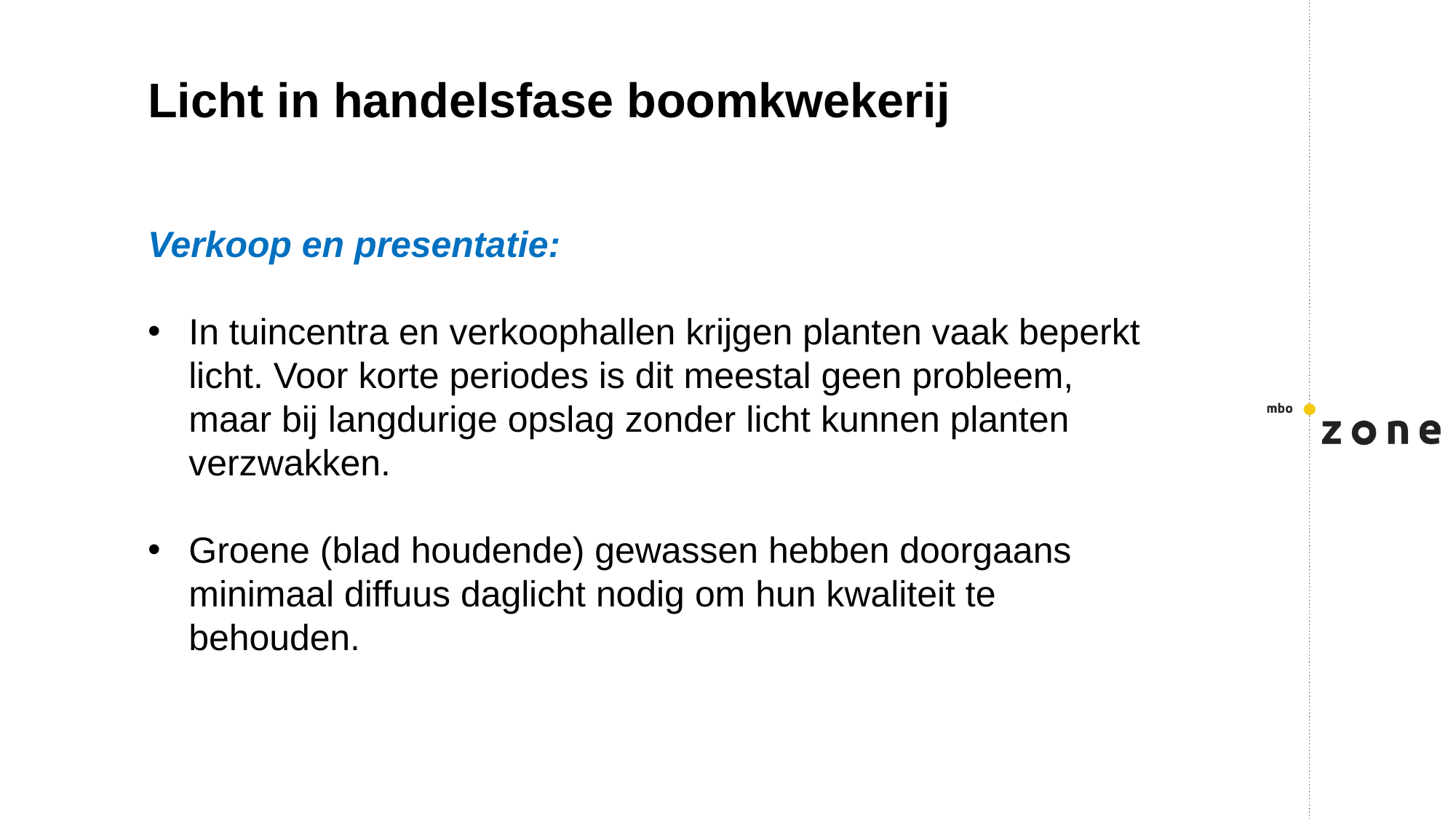

Licht in handelsfase boomkwekerij
Verkoop en presentatie:

In tuincentra en verkoophallen krijgen planten vaak beperkt licht. Voor korte periodes is dit meestal geen probleem, maar bij langdurige opslag zonder licht kunnen planten verzwakken.

Groene (blad houdende) gewassen hebben doorgaans minimaal diffuus daglicht nodig om hun kwaliteit te behouden.